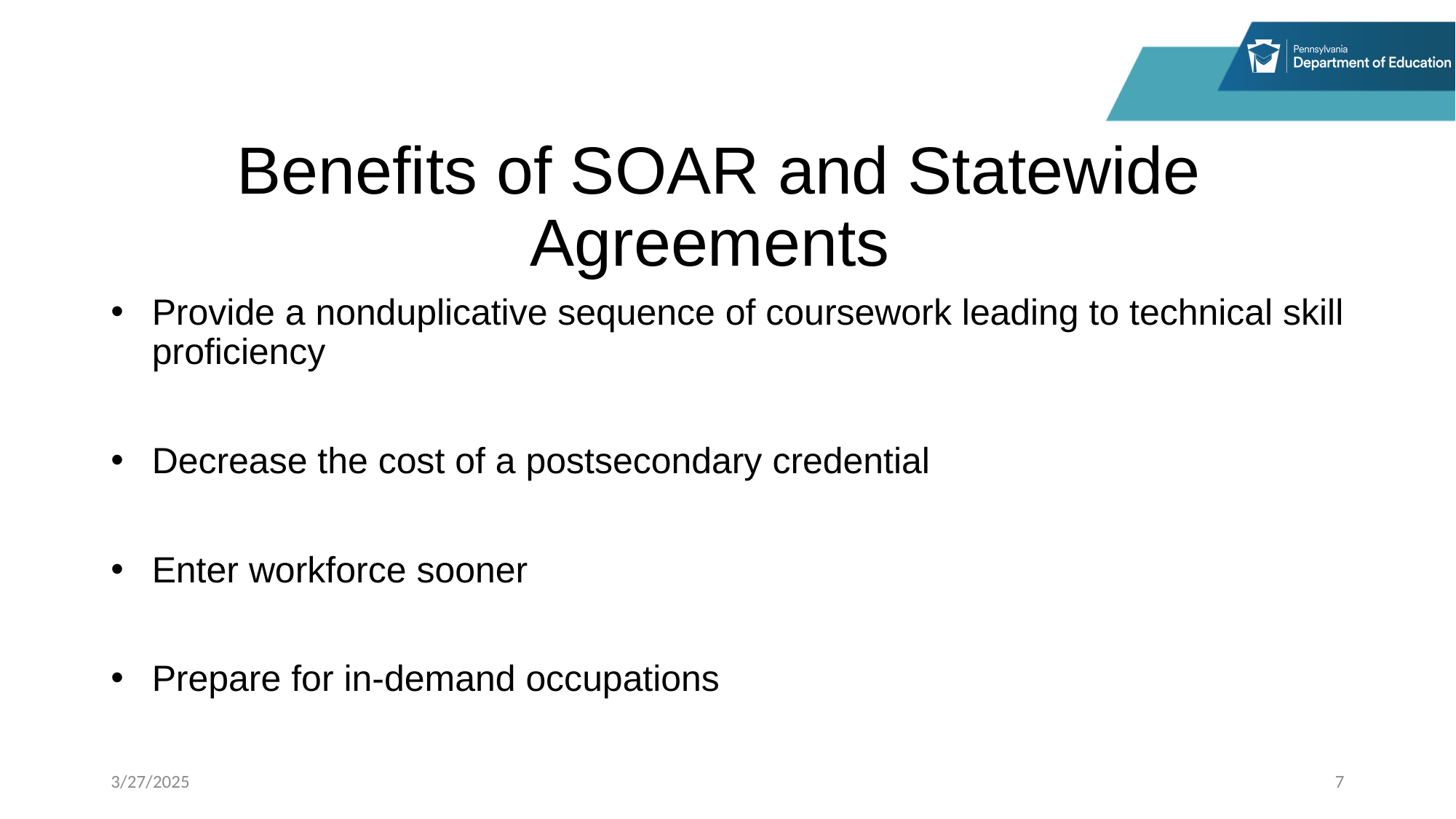

# Benefits of SOAR and Statewide Agreements
Provide a nonduplicative sequence of coursework leading to technical skill proficiency

Decrease the cost of a postsecondary credential

Enter workforce sooner

Prepare for in-demand occupations
3/27/2025
7